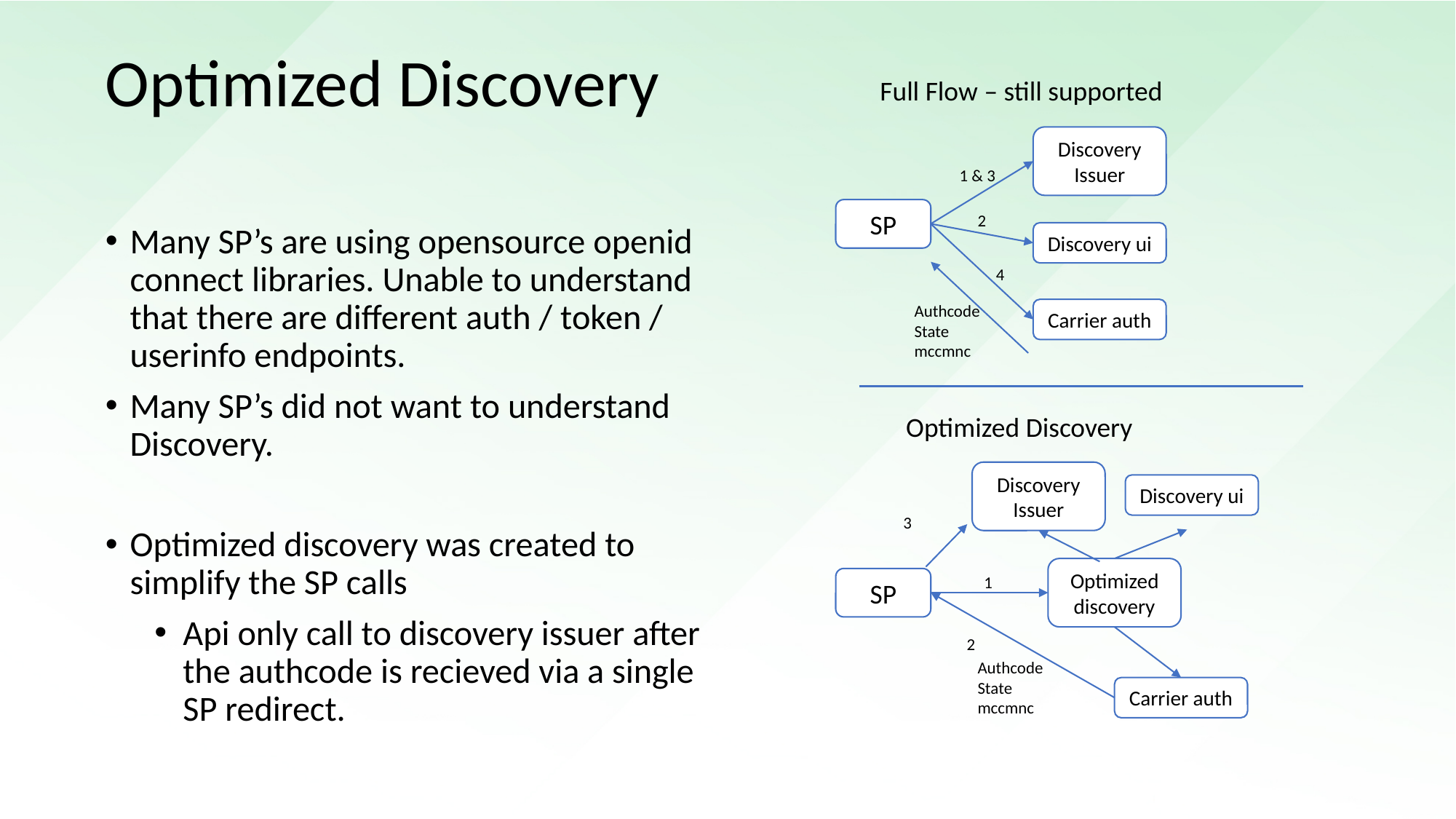

# Optimized Discovery
Full Flow – still supported
Discovery Issuer
1 & 3
SP
2
Many SP’s are using opensource openid connect libraries. Unable to understand that there are different auth / token / userinfo endpoints.
Many SP’s did not want to understand Discovery.

Optimized discovery was created to simplify the SP calls
Api only call to discovery issuer after the authcode is recieved via a single SP redirect.
Discovery ui
4
Authcode
State
mccmnc
Carrier auth
Optimized Discovery
Discovery Issuer
Discovery ui
3
Optimized discovery
1
SP
2
Authcode
State
mccmnc
Carrier auth